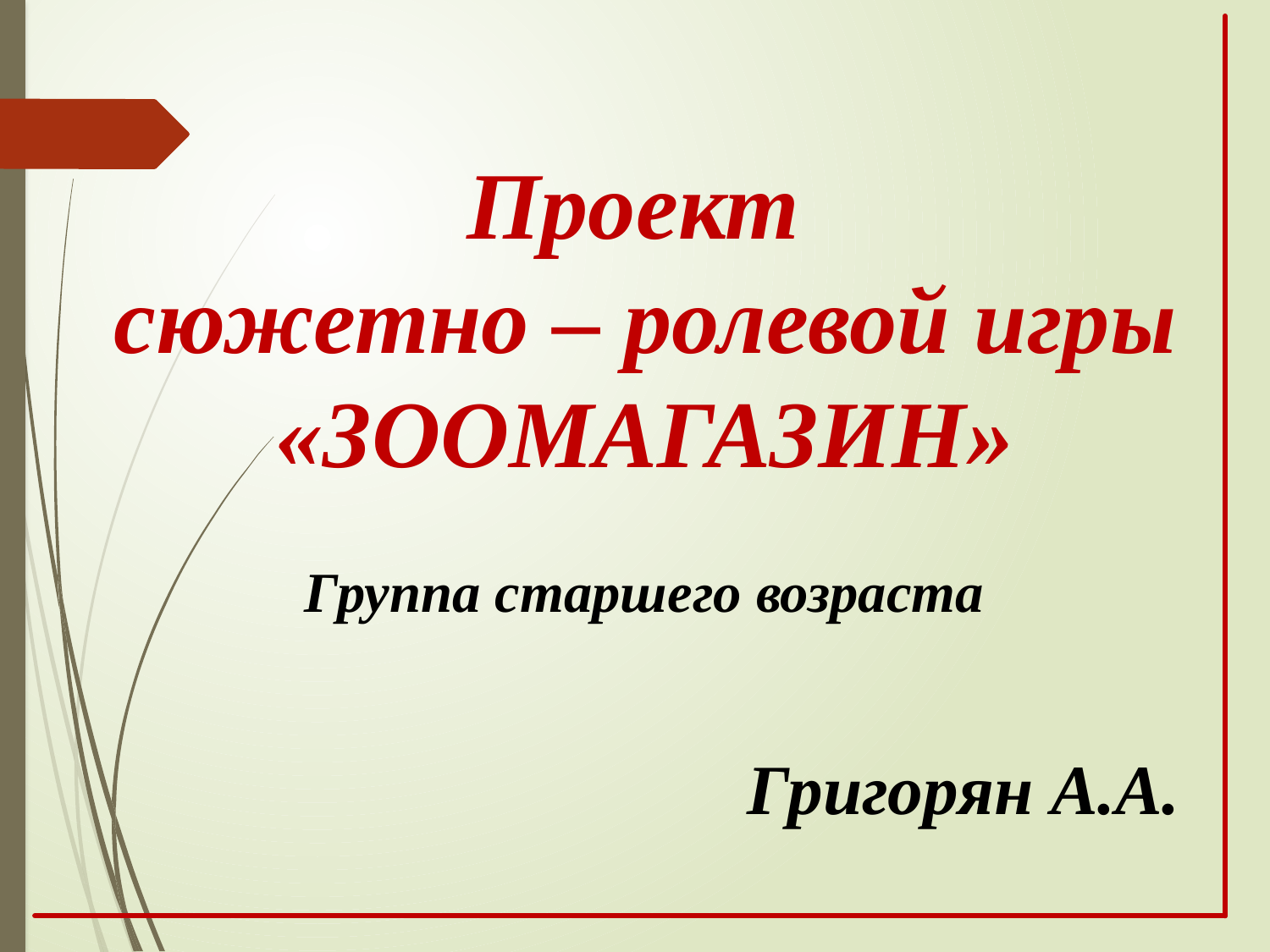

Проект
сюжетно – ролевой игры
«ЗООМАГАЗИН»
Группа старшего возраста
Григорян А.А.